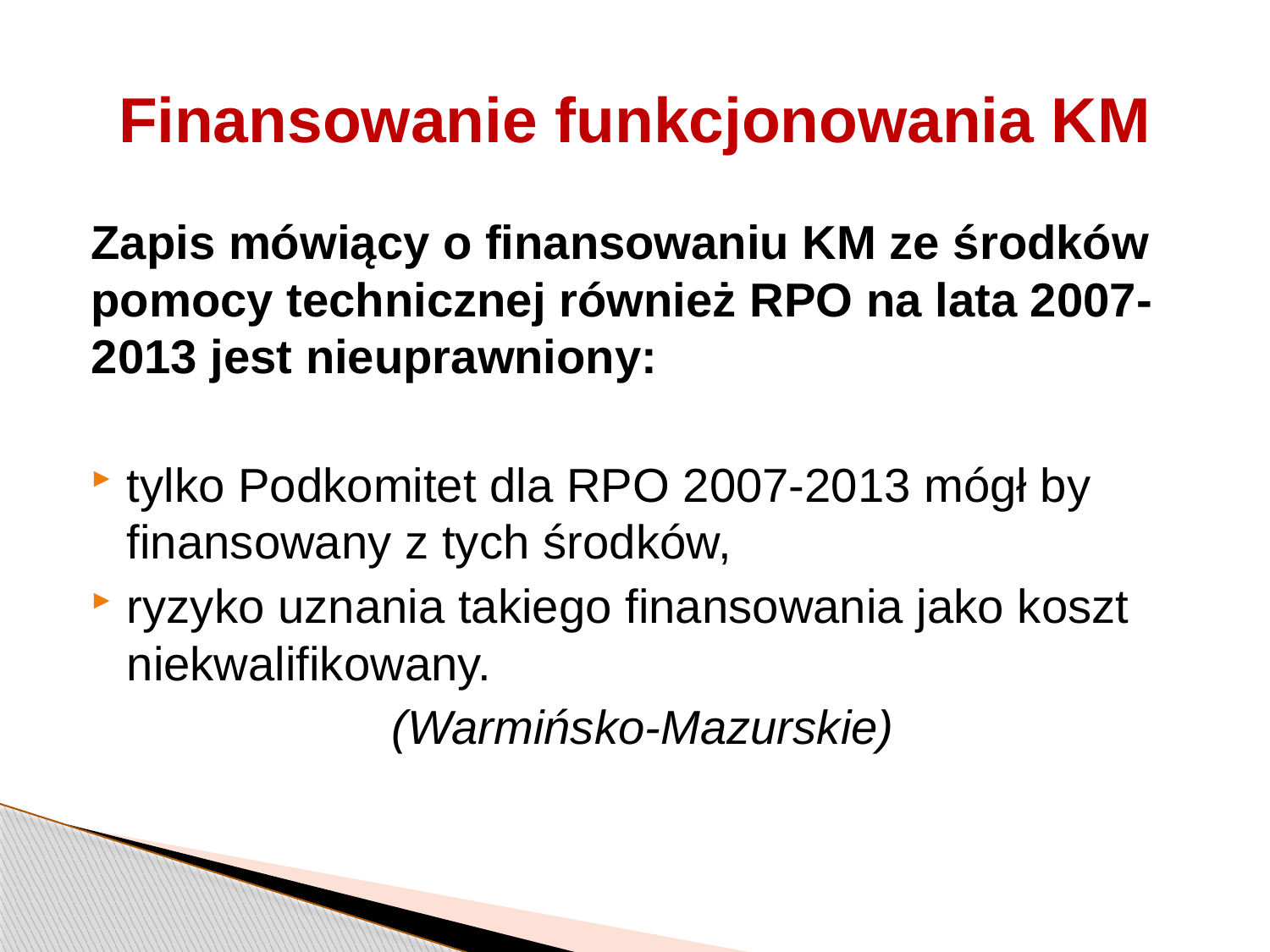

# Finansowanie funkcjonowania KM
Zapis mówiący o finansowaniu KM ze środków pomocy technicznej również RPO na lata 2007-2013 jest nieuprawniony:

tylko Podkomitet dla RPO 2007-2013 mógł by finansowany z tych środków,
ryzyko uznania takiego finansowania jako koszt niekwalifikowany.
(Warmińsko-Mazurskie)